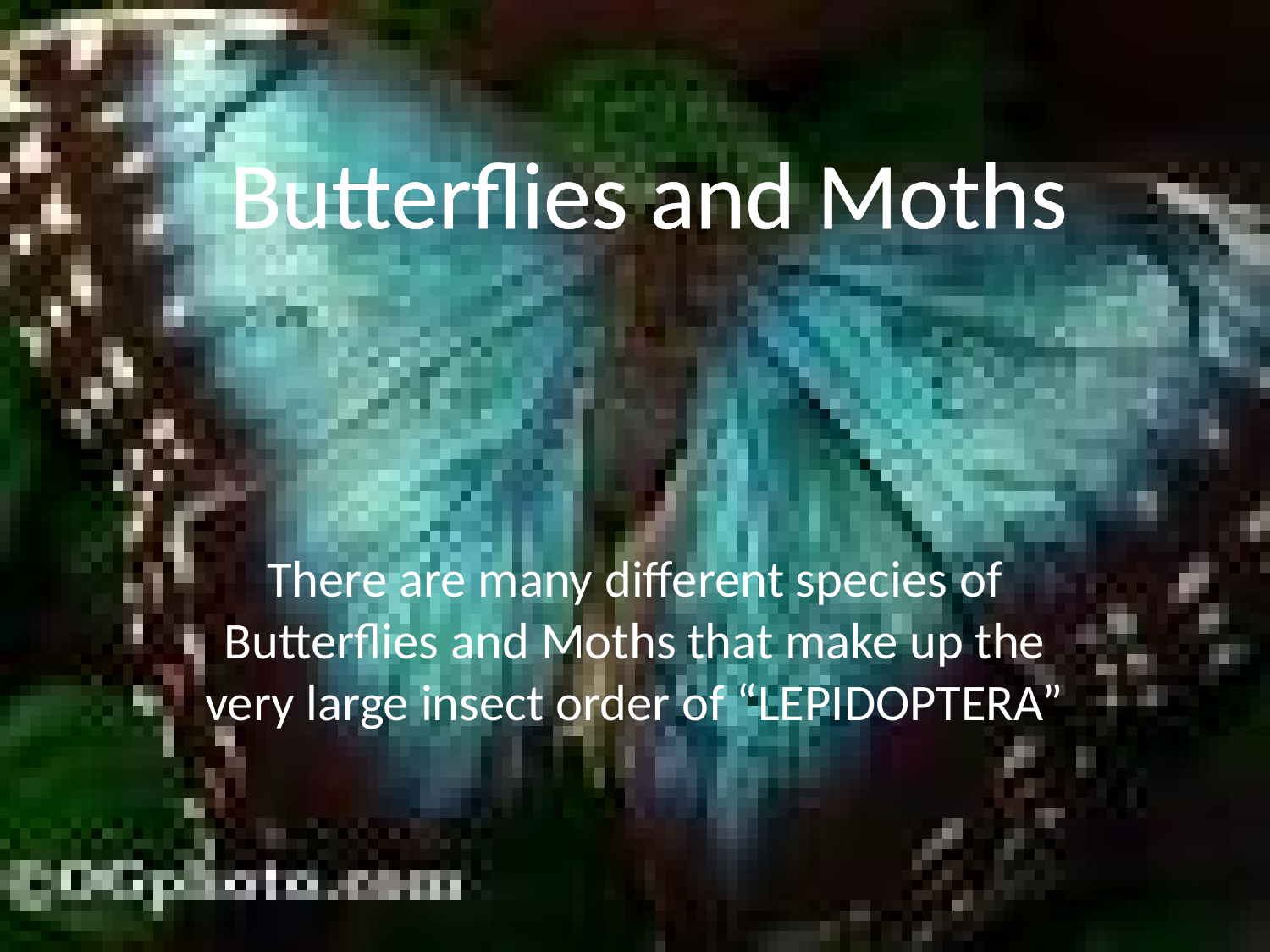

Butterflies and Moths
# …………
There are many different species of Butterflies and Moths that make up the very large insect order of “LEPIDOPTERA”